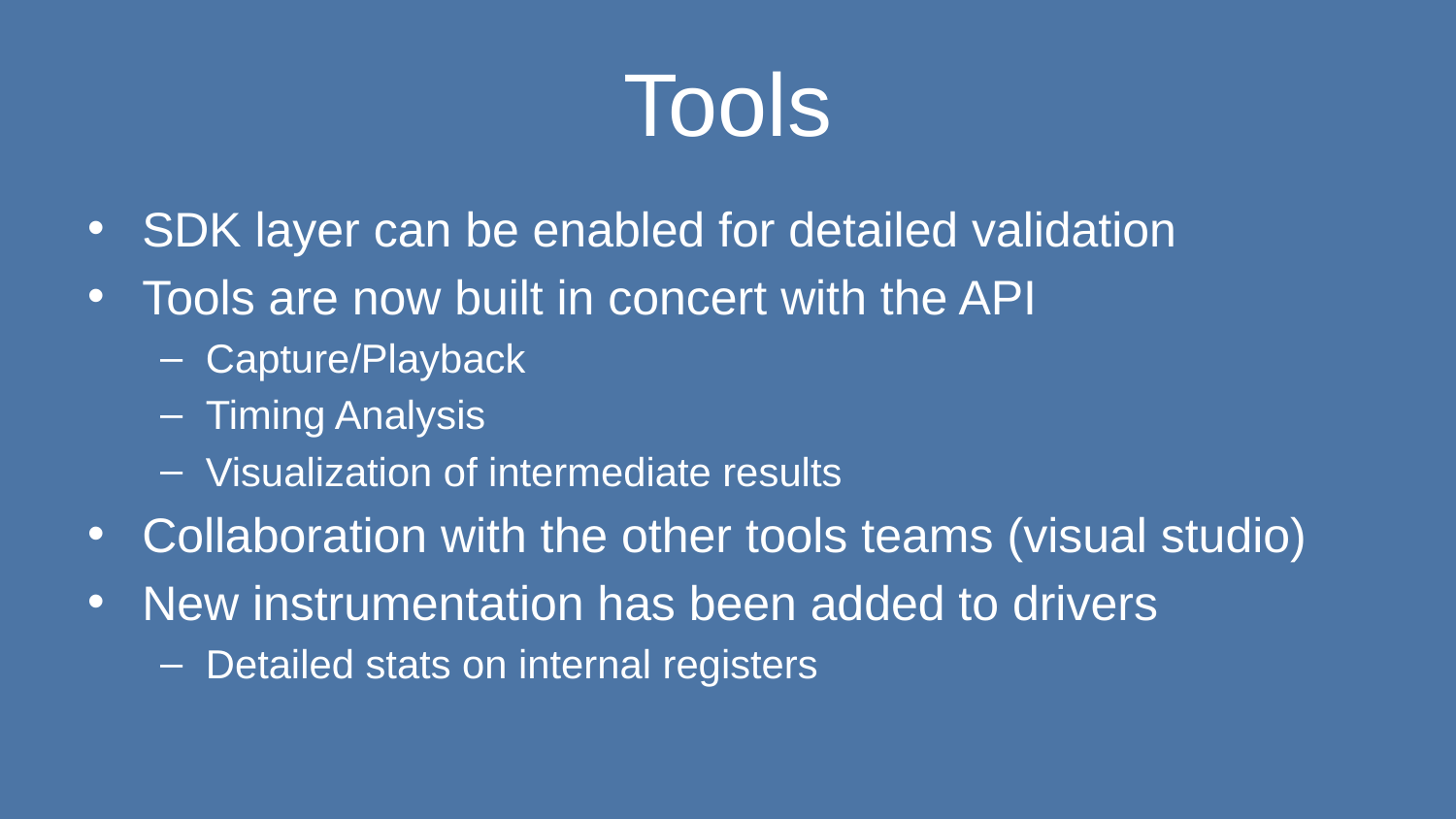

# Tools
SDK layer can be enabled for detailed validation
Tools are now built in concert with the API
Capture/Playback
Timing Analysis
Visualization of intermediate results
Collaboration with the other tools teams (visual studio)
New instrumentation has been added to drivers
Detailed stats on internal registers